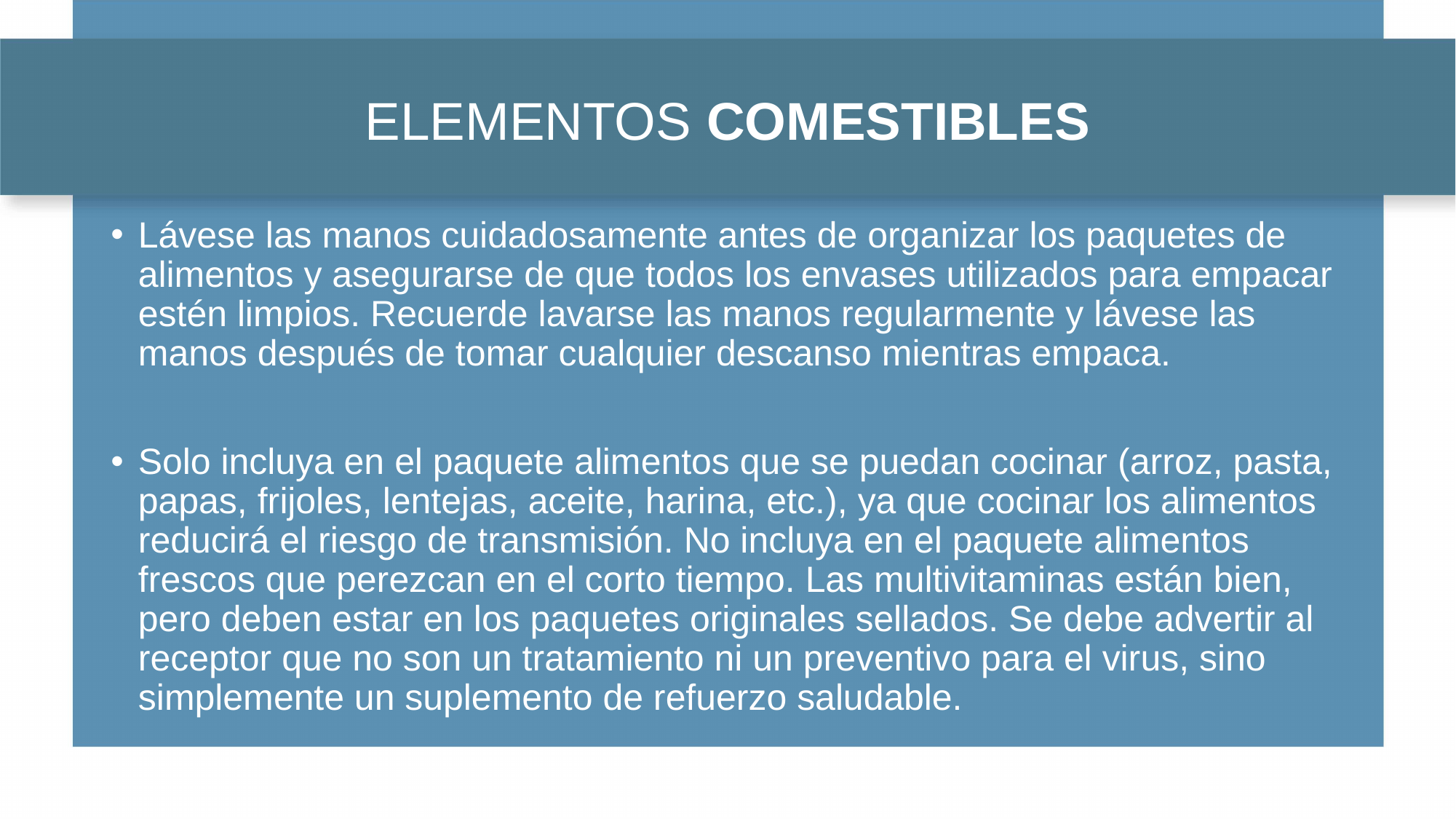

# ELEMENTOS COMESTIBLES
Lávese las manos cuidadosamente antes de organizar los paquetes de alimentos y asegurarse de que todos los envases utilizados para empacar estén limpios. Recuerde lavarse las manos regularmente y lávese las manos después de tomar cualquier descanso mientras empaca.

Solo incluya en el paquete alimentos que se puedan cocinar (arroz, pasta, papas, frijoles, lentejas, aceite, harina, etc.), ya que cocinar los alimentos reducirá el riesgo de transmisión. No incluya en el paquete alimentos frescos que perezcan en el corto tiempo. Las multivitaminas están bien, pero deben estar en los paquetes originales sellados. Se debe advertir al receptor que no son un tratamiento ni un preventivo para el virus, sino simplemente un suplemento de refuerzo saludable.